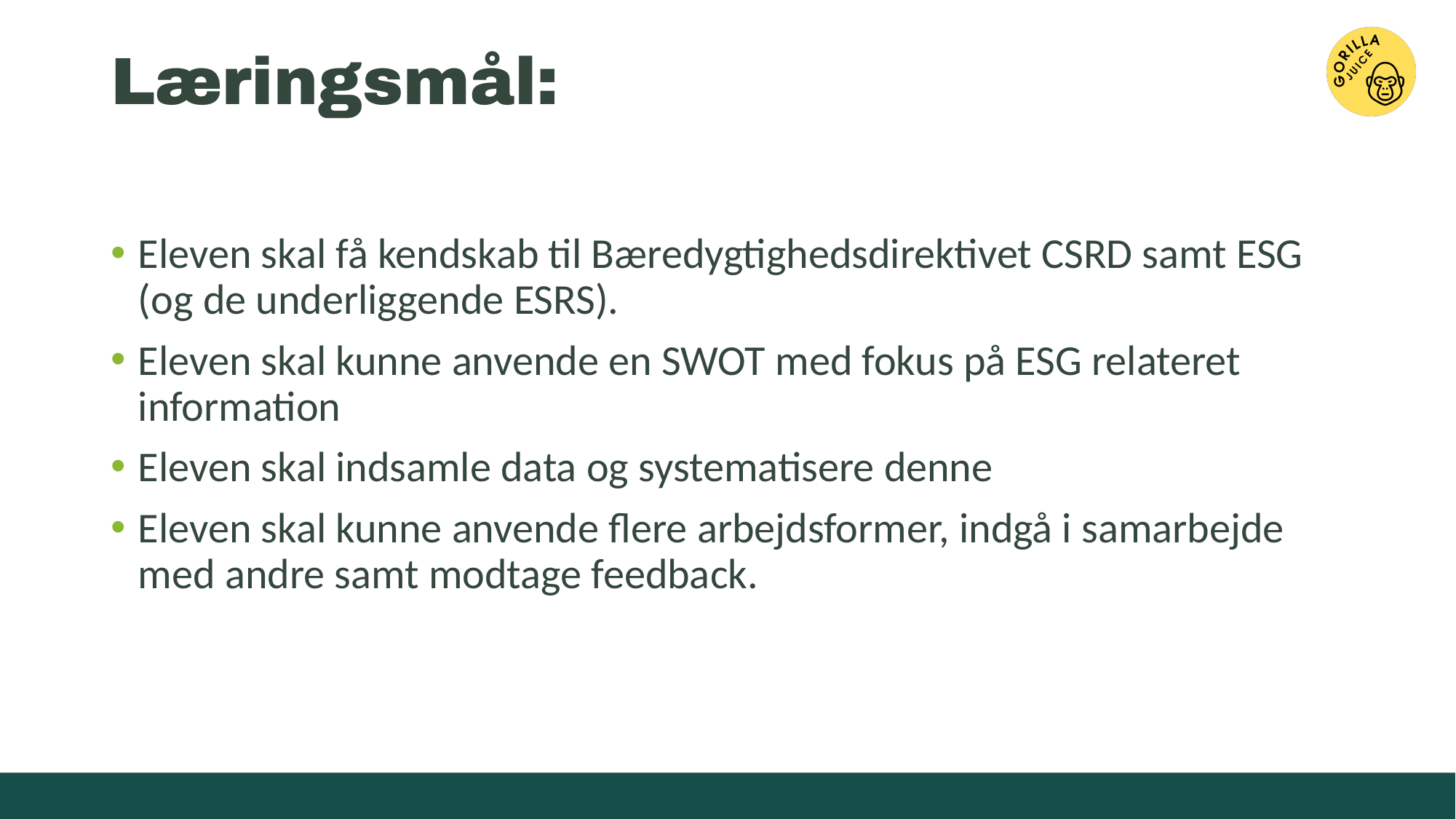

# Læringsmål:
Eleven skal få kendskab til Bæredygtighedsdirektivet CSRD samt ESG (og de underliggende ESRS).
Eleven skal kunne anvende en SWOT med fokus på ESG relateret information
Eleven skal indsamle data og systematisere denne
Eleven skal kunne anvende flere arbejdsformer, indgå i samarbejde med andre samt modtage feedback.